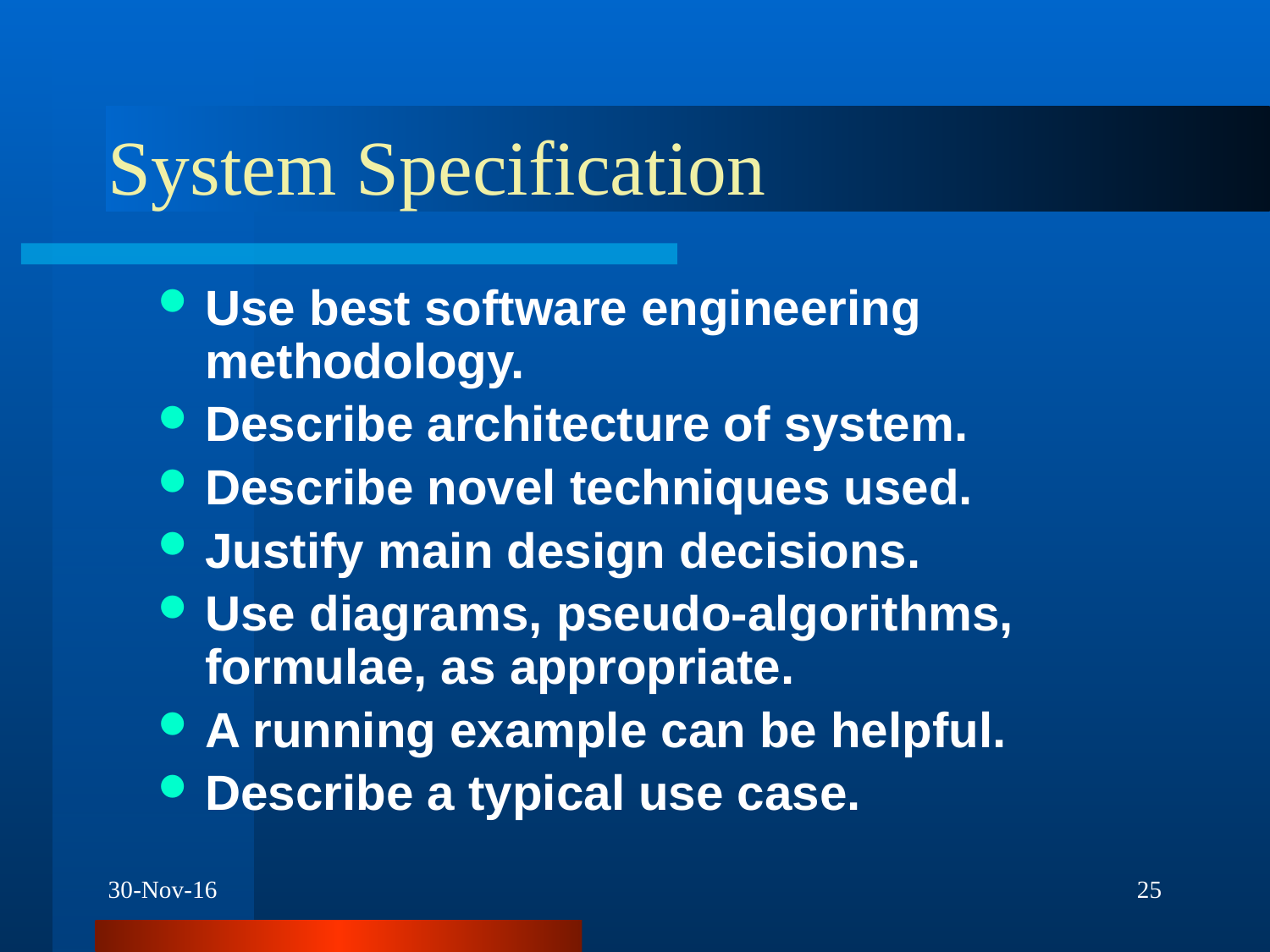

# System Specification
Use best software engineering methodology.
Describe architecture of system.
Describe novel techniques used.
Justify main design decisions.
Use diagrams, pseudo-algorithms, formulae, as appropriate.
A running example can be helpful.
Describe a typical use case.
30-Nov-16
25